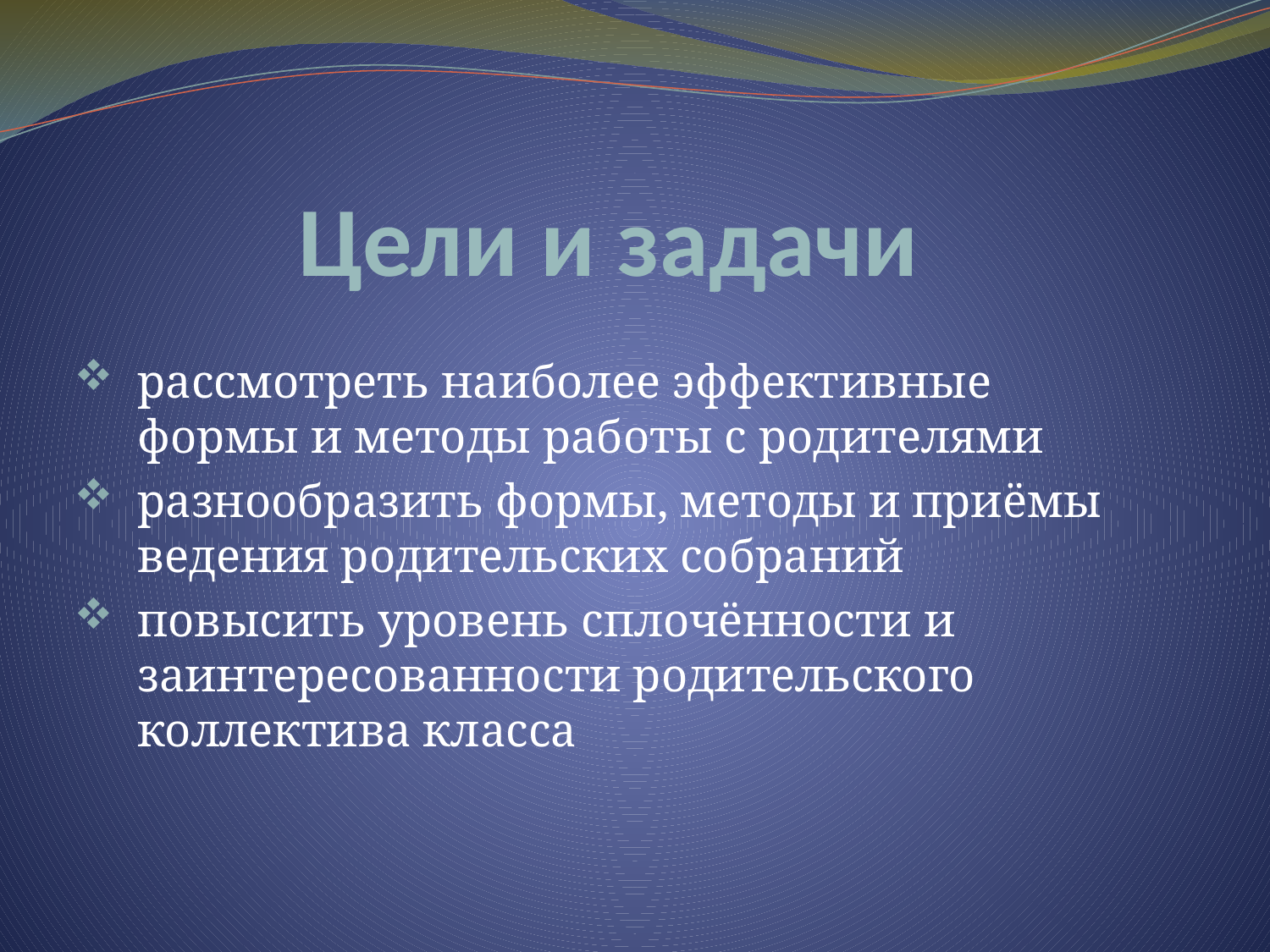

# Цели и задачи
рассмотреть наиболее эффективные формы и методы работы с родителями
разнообразить формы, методы и приёмы ведения родительских собраний
повысить уровень сплочённости и заинтересованности родительского коллектива класса